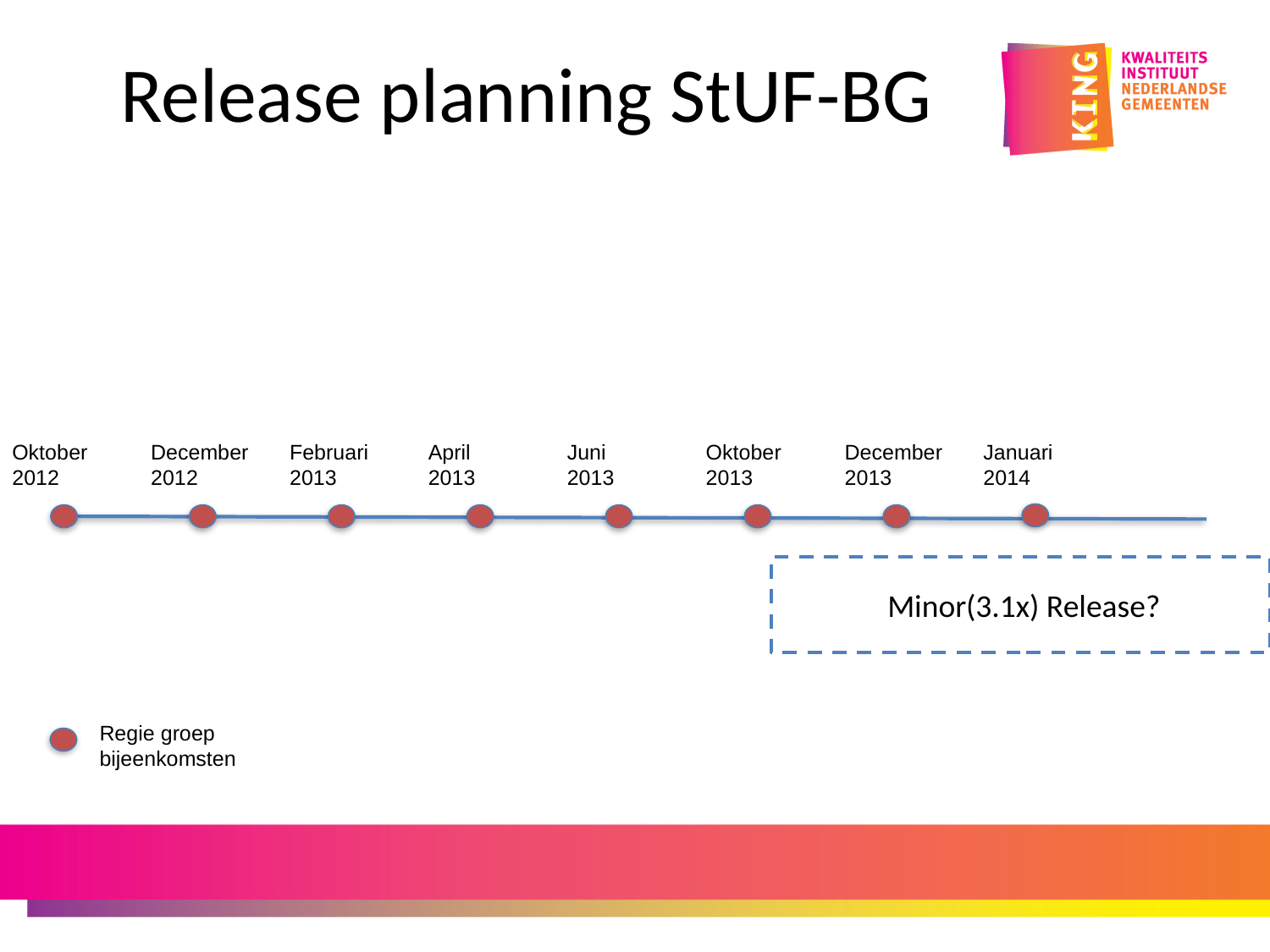

# Release planning StUF-BG
Oktober
2012

December
2012

Februari
2013

April
2013

Juni
2013

Oktober
2013

December
2013

Januari
2014

 Minor(3.1x) Release?
Regie groep bijeenkomsten